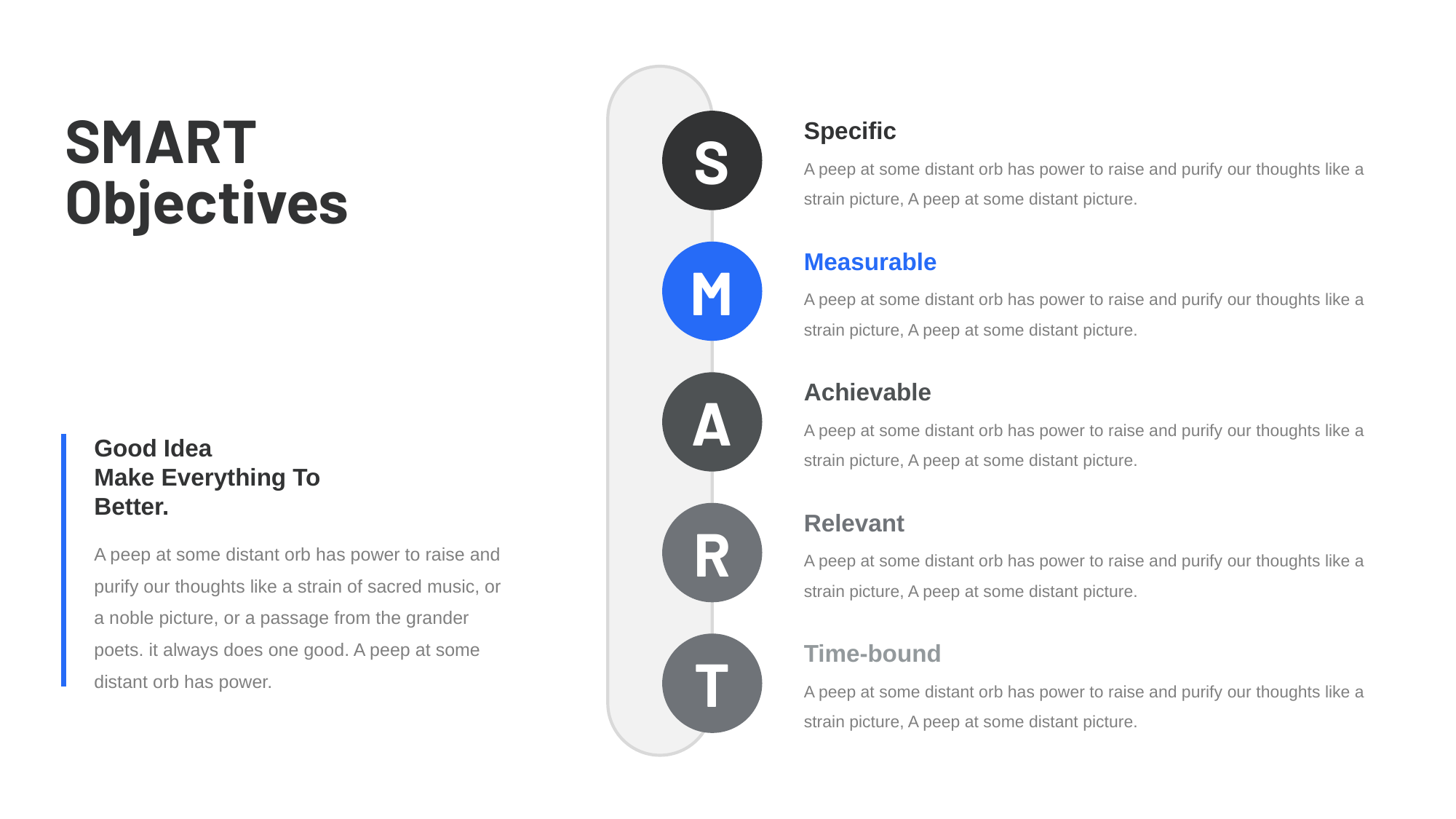

SMART
Objectives
Specific
S
A peep at some distant orb has power to raise and purify our thoughts like a strain picture, A peep at some distant picture.
Measurable
M
A peep at some distant orb has power to raise and purify our thoughts like a strain picture, A peep at some distant picture.
Achievable
A
A peep at some distant orb has power to raise and purify our thoughts like a strain picture, A peep at some distant picture.
Good Idea
Make Everything To Better.
Relevant
R
A peep at some distant orb has power to raise and purify our thoughts like a strain of sacred music, or a noble picture, or a passage from the grander poets. it always does one good. A peep at some distant orb has power.
A peep at some distant orb has power to raise and purify our thoughts like a strain picture, A peep at some distant picture.
Time-bound
T
A peep at some distant orb has power to raise and purify our thoughts like a strain picture, A peep at some distant picture.